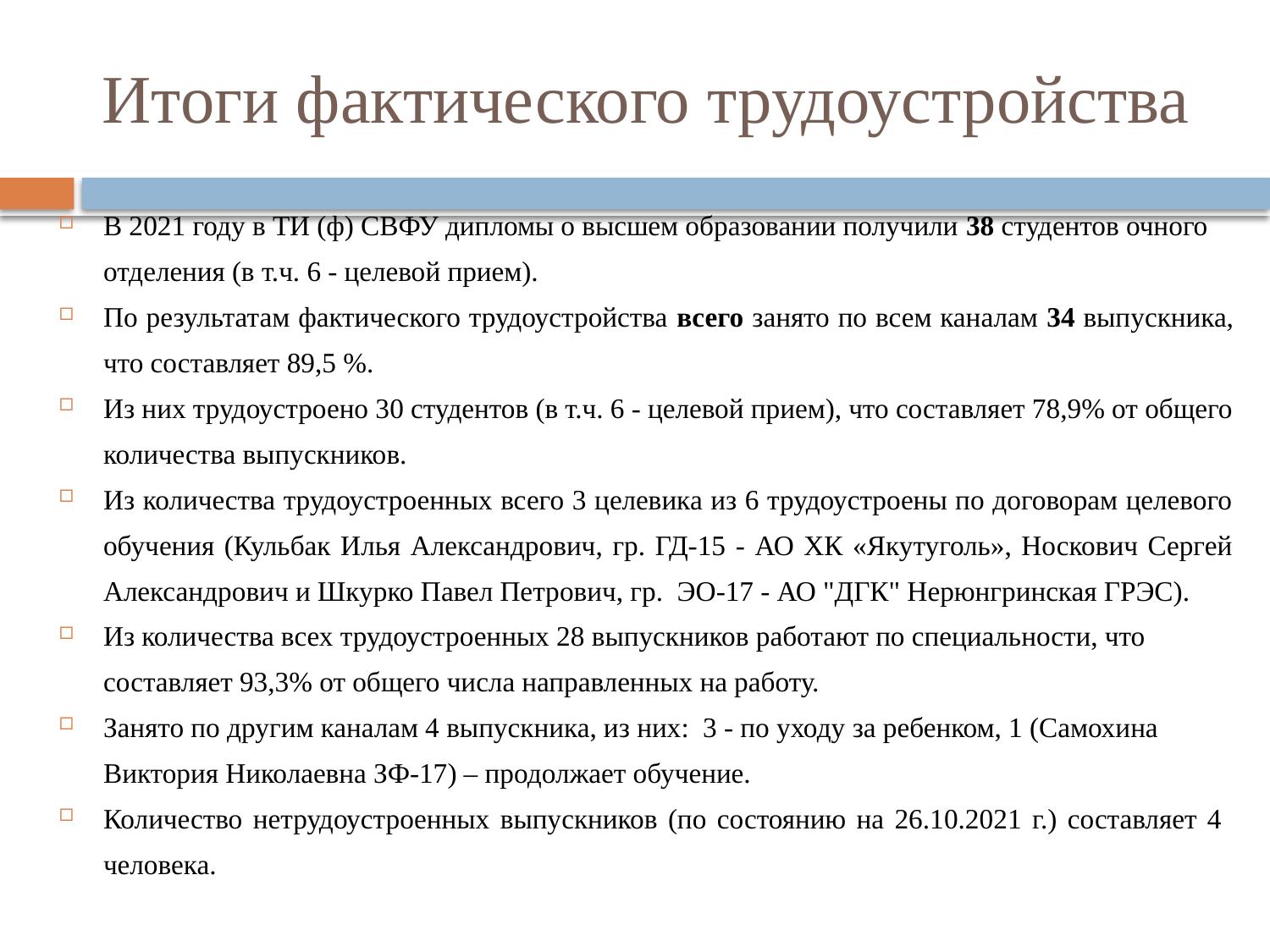

# Итоги фактического трудоустройства

В 2021 году в ТИ (ф) СВФУ дипломы о высшем образовании получили 38 студентов очного отделения (в т.ч. 6 - целевой прием).
По результатам фактического трудоустройства всего занято по всем каналам 34 выпускника, что составляет 89,5 %.
Из них трудоустроено 30 студентов (в т.ч. 6 - целевой прием), что составляет 78,9% от общего количества выпускников.
Из количества трудоустроенных всего 3 целевика из 6 трудоустроены по договорам целевого обучения (Кульбак Илья Александрович, гр. ГД-15 - АО ХК «Якутуголь», Носкович Сергей Александрович и Шкурко Павел Петрович, гр.  ЭО-17 - АО "ДГК" Нерюнгринская ГРЭС).
Из количества всех трудоустроенных 28 выпускников работают по специальности, что составляет 93,3% от общего числа направленных на работу.
Занято по другим каналам 4 выпускника, из них:  3 - по уходу за ребенком, 1 (Самохина Виктория Николаевна ЗФ-17) – продолжает обучение.
Количество нетрудоустроенных выпускников (по состоянию на 26.10.2021 г.) составляет 4  человека.